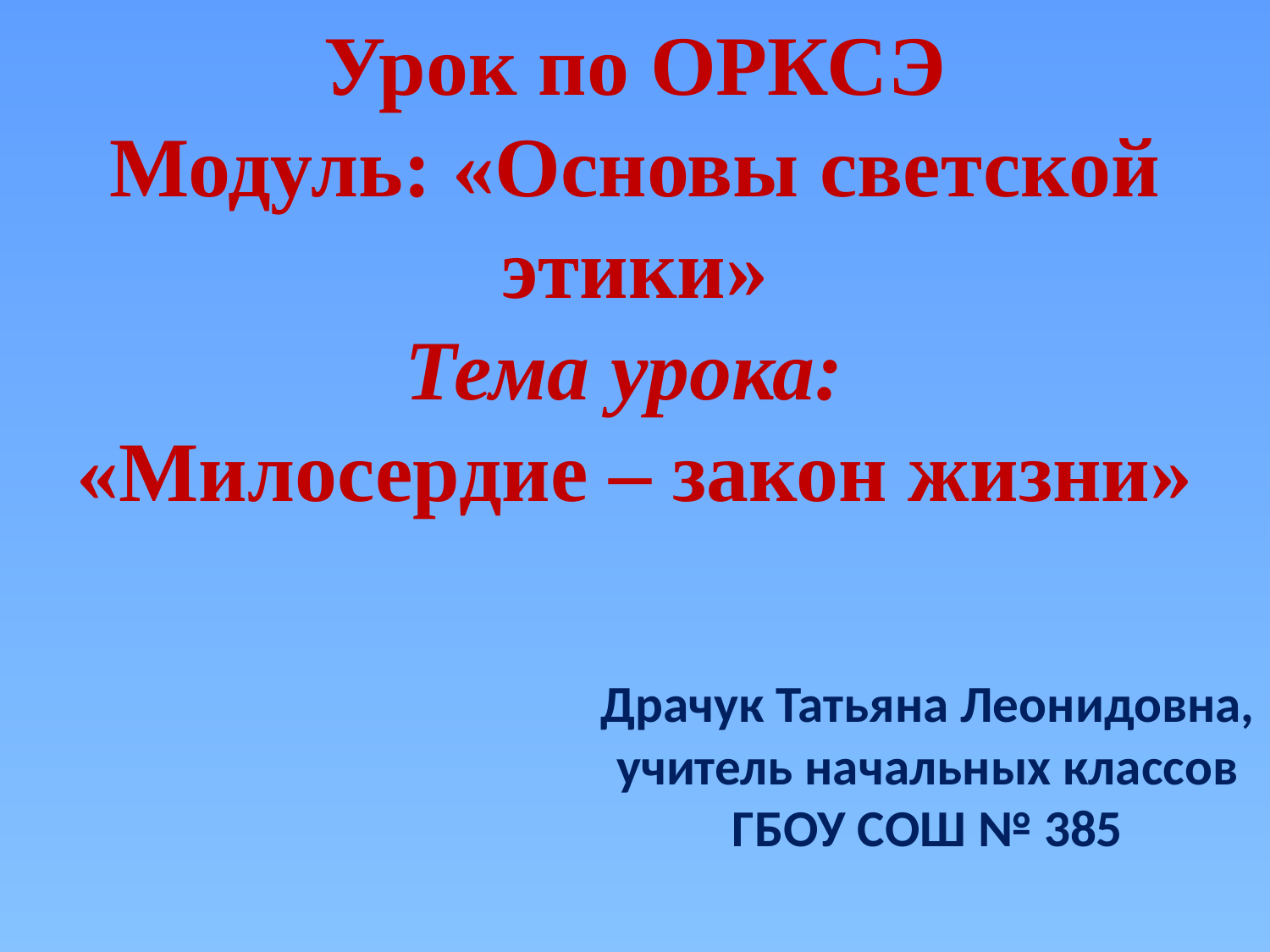

# Урок по ОРКСЭ Модуль: «Основы светской этики» Тема урока: «Милосердие – закон жизни»
Драчук Татьяна Леонидовна, учитель начальных классов ГБОУ СОШ № 385